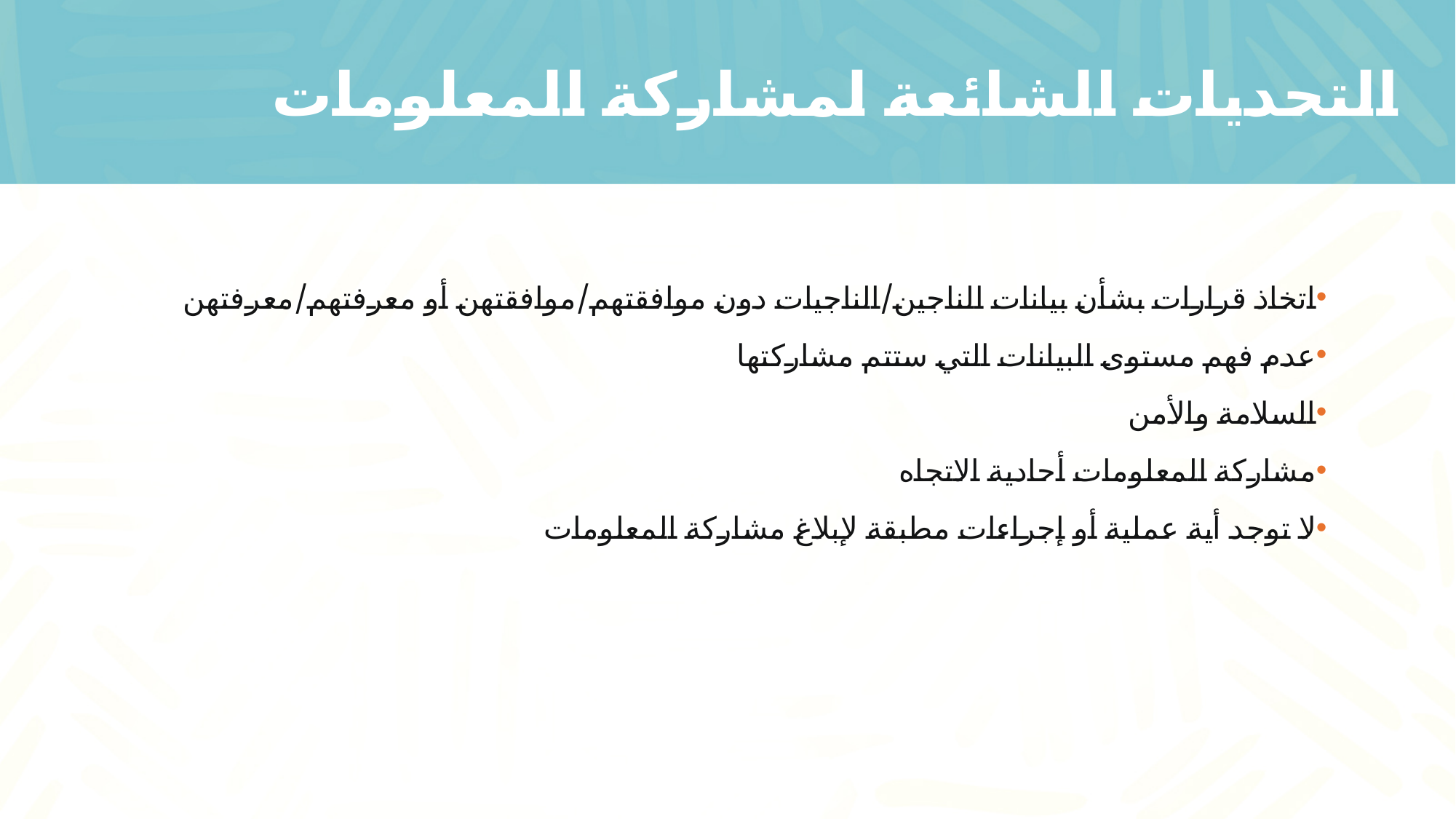

التحديات الشائعة لمشاركة المعلومات
اتخاذ قرارات بشأن بيانات الناجين/الناجيات دون موافقتهم/موافقتهن أو معرفتهم/معرفتهن
عدم فهم مستوى البيانات التي ستتم مشاركتها
السلامة والأمن
مشاركة المعلومات أحادية الاتجاه
لا توجد أية عملية أو إجراءات مطبقة لإبلاغ مشاركة المعلومات